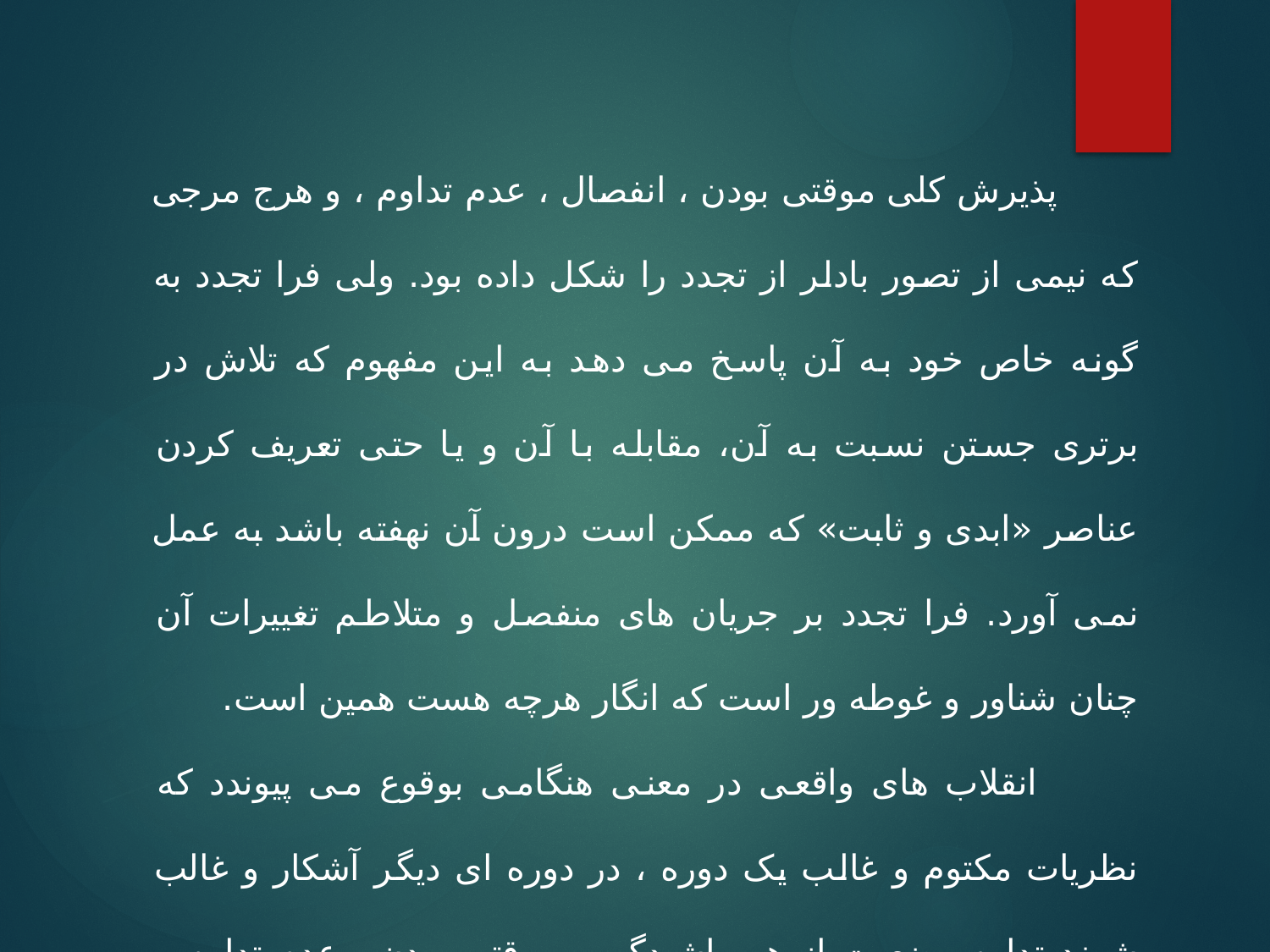

پذیرش کلی موقتی بودن ، انفصال ، عدم تداوم ، و هرج مرجی که نیمی از تصور بادلر از تجدد را شکل داده بود. ولی فرا تجدد به گونه خاص خود به آن پاسخ می دهد به این مفهوم که تلاش در برتری جستن نسبت به آن، مقابله با آن و یا حتی تعریف کردن عناصر «ابدی و ثابت» که ممکن است درون آن نهفته باشد به عمل نمی آورد. فرا تجدد بر جریان های منفصل و متلاطم تغییرات آن چنان شناور و غوطه ور است که انگار هرچه هست همین است.
      انقلاب های واقعی در معنی هنگامی بوقوع می پیوندد که نظریات مکتوم و غالب یک دوره ، در دوره ای دیگر آشکار و غالب شوند تداوم وضعیت از هم پاشیدگی ، موقتی بودن ، عدم تداوم و تغییرات نامنظم در هر دو تفکر تجدد و فراتجدد حائز اهمیت است .